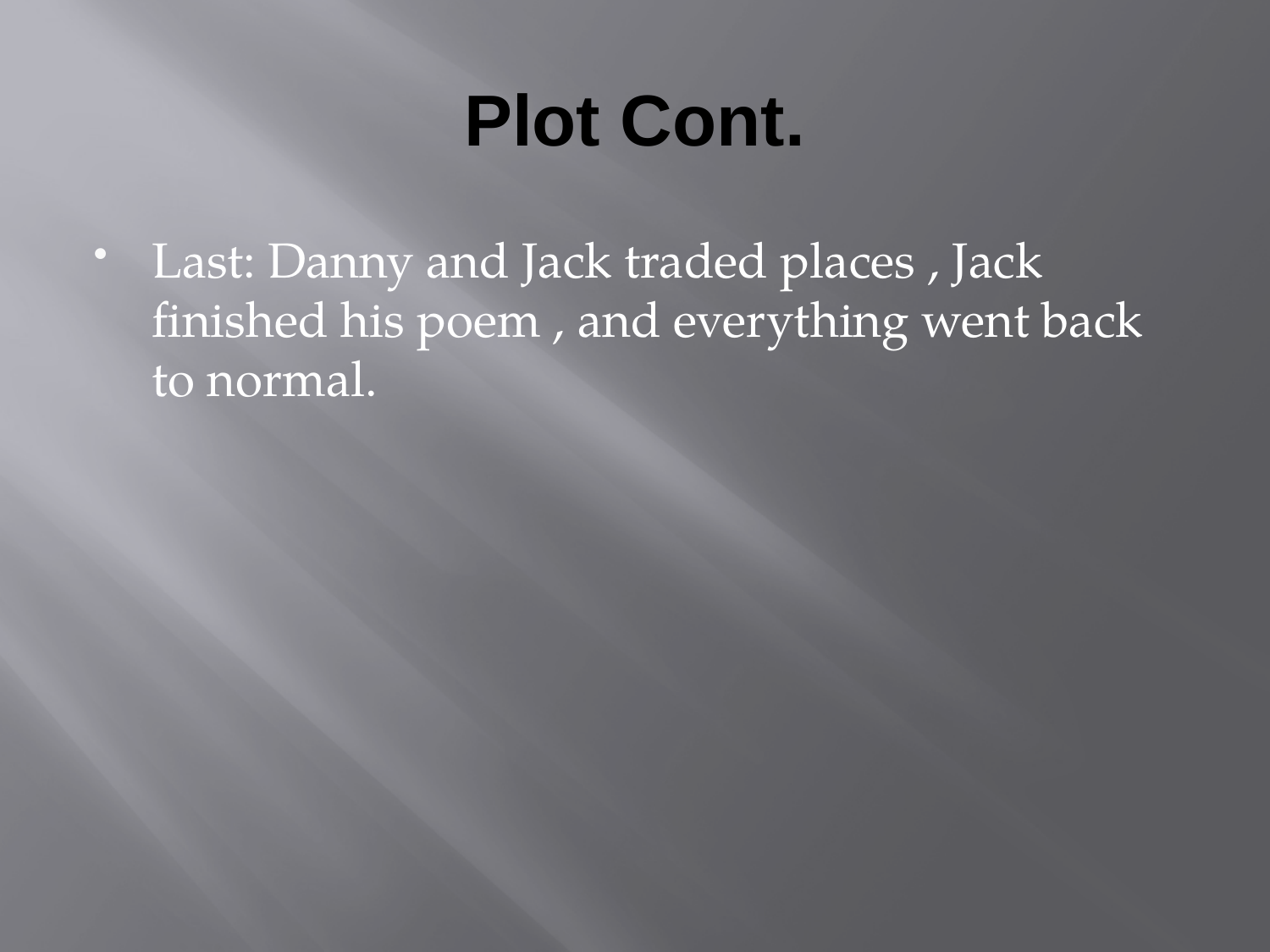

# Plot Cont.
Last: Danny and Jack traded places , Jack finished his poem , and everything went back to normal.